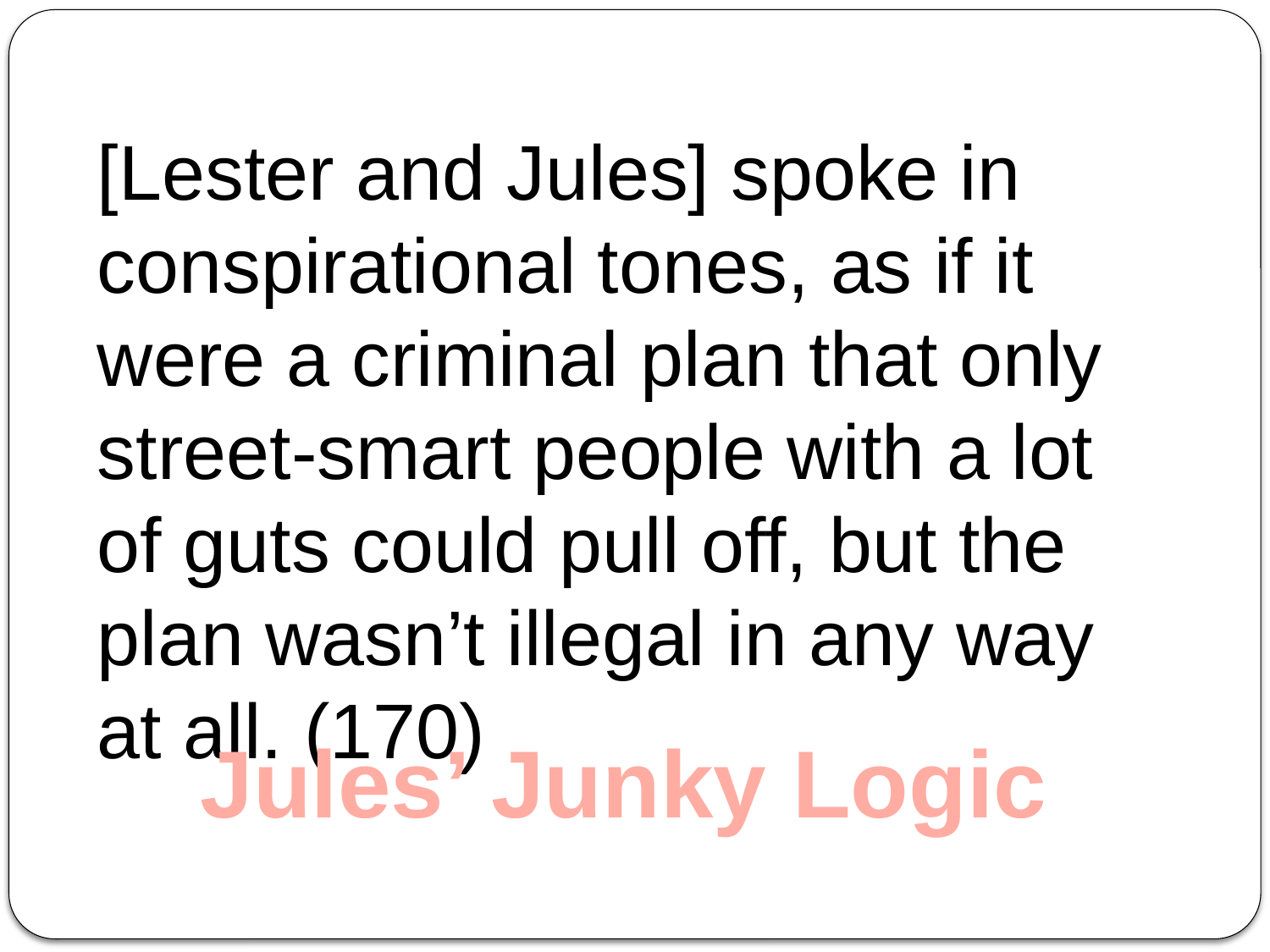

[Lester and Jules] spoke in conspirational tones, as if it were a criminal plan that only  street-smart people with a lot of guts could pull off, but the plan wasn’t illegal in any way at all. (170)
Jules’ Junky Logic